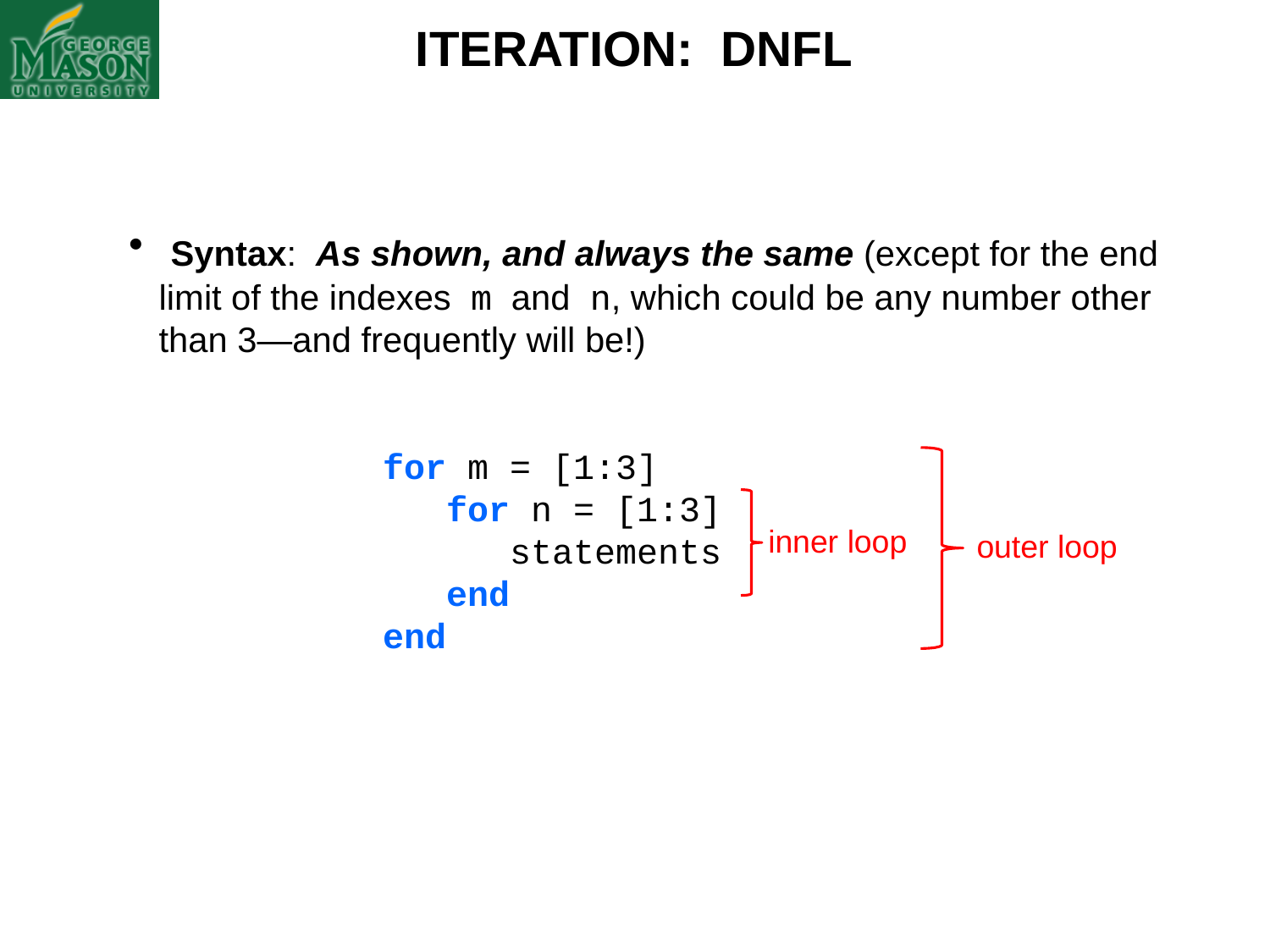

ITERATION:  DNFL
 Syntax:  As shown, and always the same (except for the end limit of the indexes  m  and  n, which could be any number other than 3—and frequently will be!)

		for m = [1:3]
		   for n = [1:3]
	            statements
		   end
		end

inner loop
outer loop